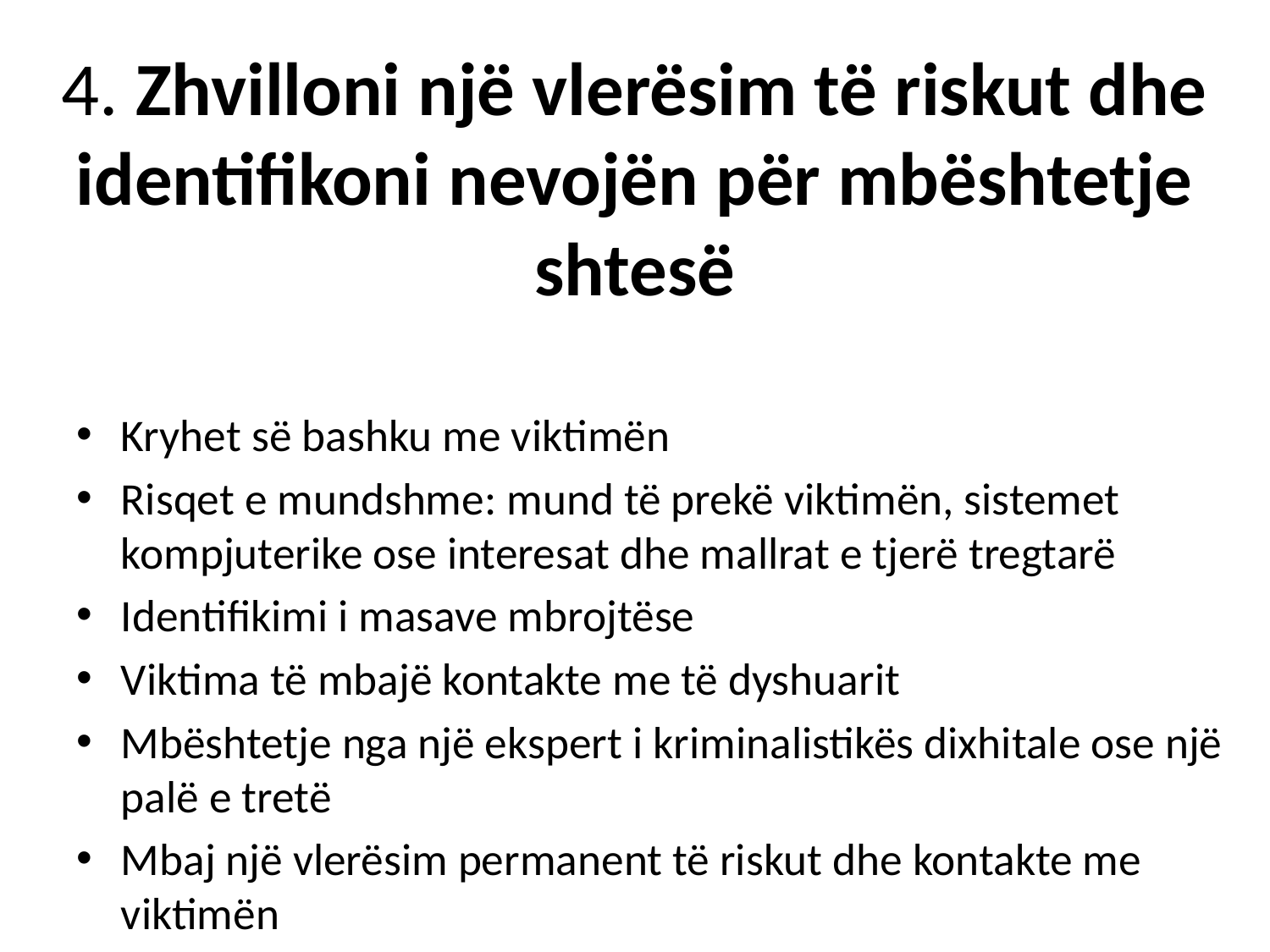

# 4. Zhvilloni një vlerësim të riskut dhe identifikoni nevojën për mbështetje shtesë
Kryhet së bashku me viktimën
Risqet e mundshme: mund të prekë viktimën, sistemet kompjuterike ose interesat dhe mallrat e tjerë tregtarë
Identifikimi i masave mbrojtëse
Viktima të mbajë kontakte me të dyshuarit
Mbështetje nga një ekspert i kriminalistikës dixhitale ose një palë e tretë
Mbaj një vlerësim permanent të riskut dhe kontakte me viktimën